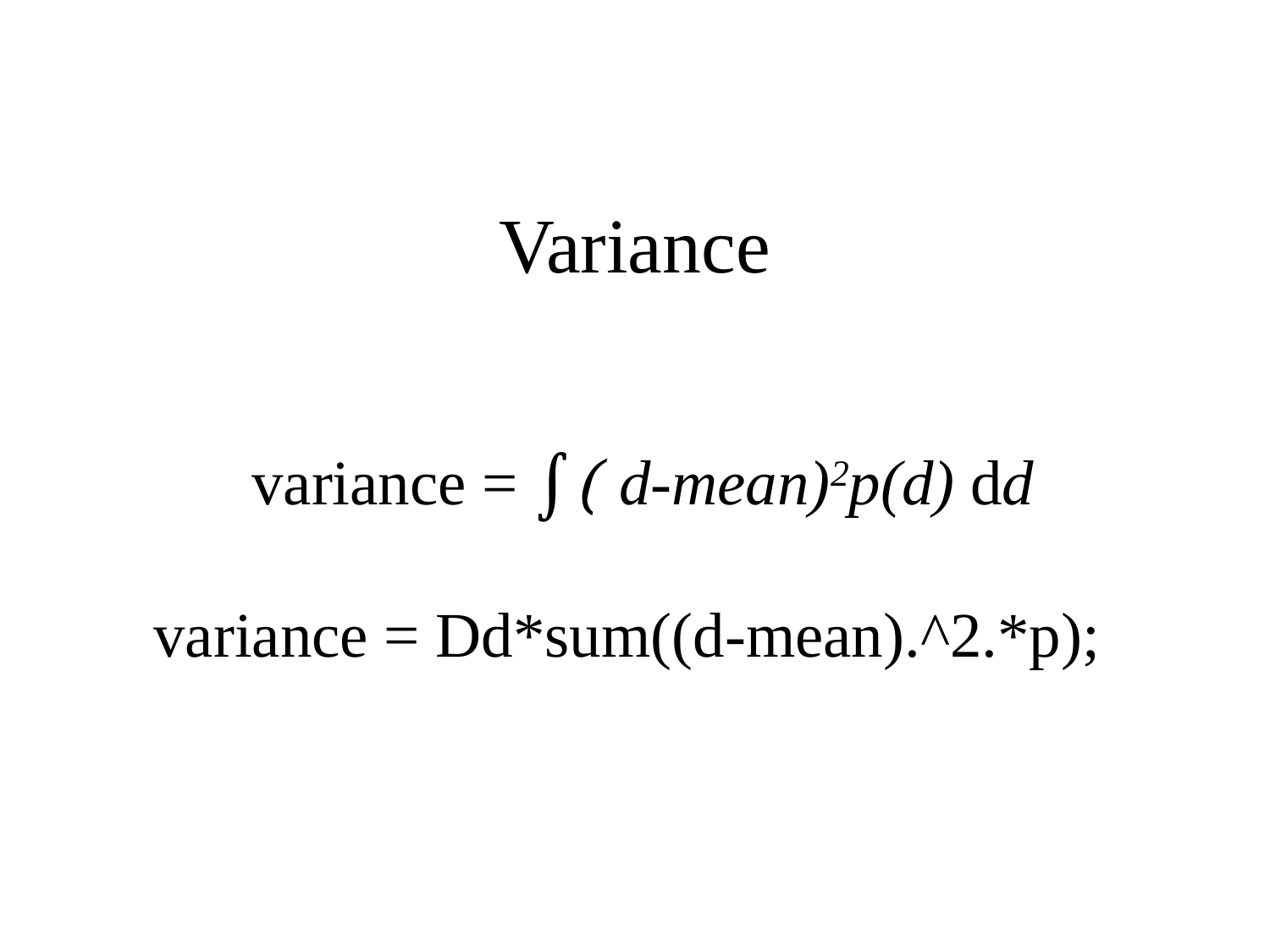

Variance
 variance = ∫( d-mean)2p(d) dd

variance = Dd*sum((d-mean).^2.*p);